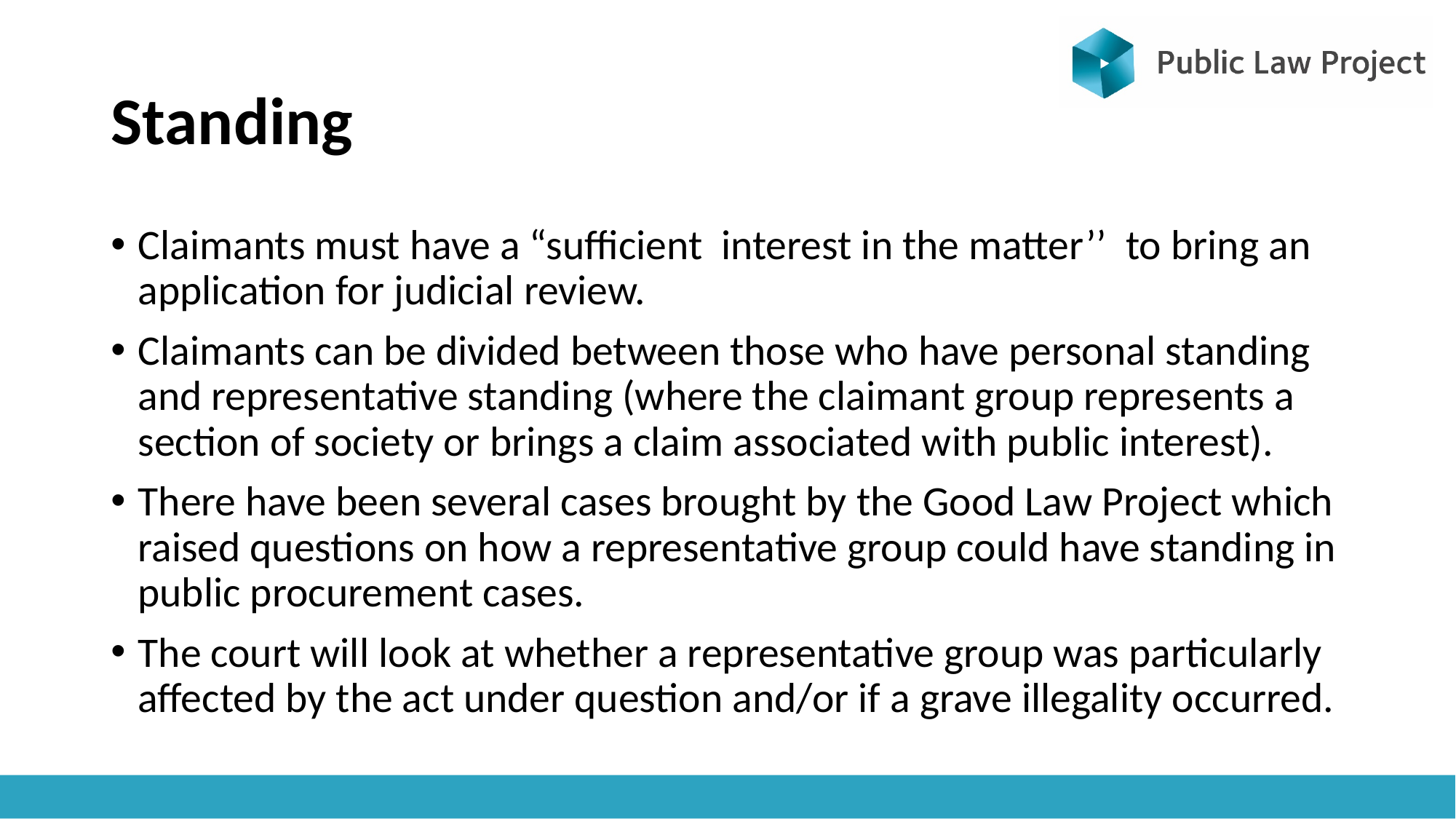

# Standing
Claimants must have a “sufficient  interest in the matter’’  to bring an application for judicial review.
Claimants can be divided between those who have personal standing and representative standing (where the claimant group represents a section of society or brings a claim associated with public interest).
There have been several cases brought by the Good Law Project which raised questions on how a representative group could have standing in public procurement cases.
The court will look at whether a representative group was particularly affected by the act under question and/or if a grave illegality occurred.